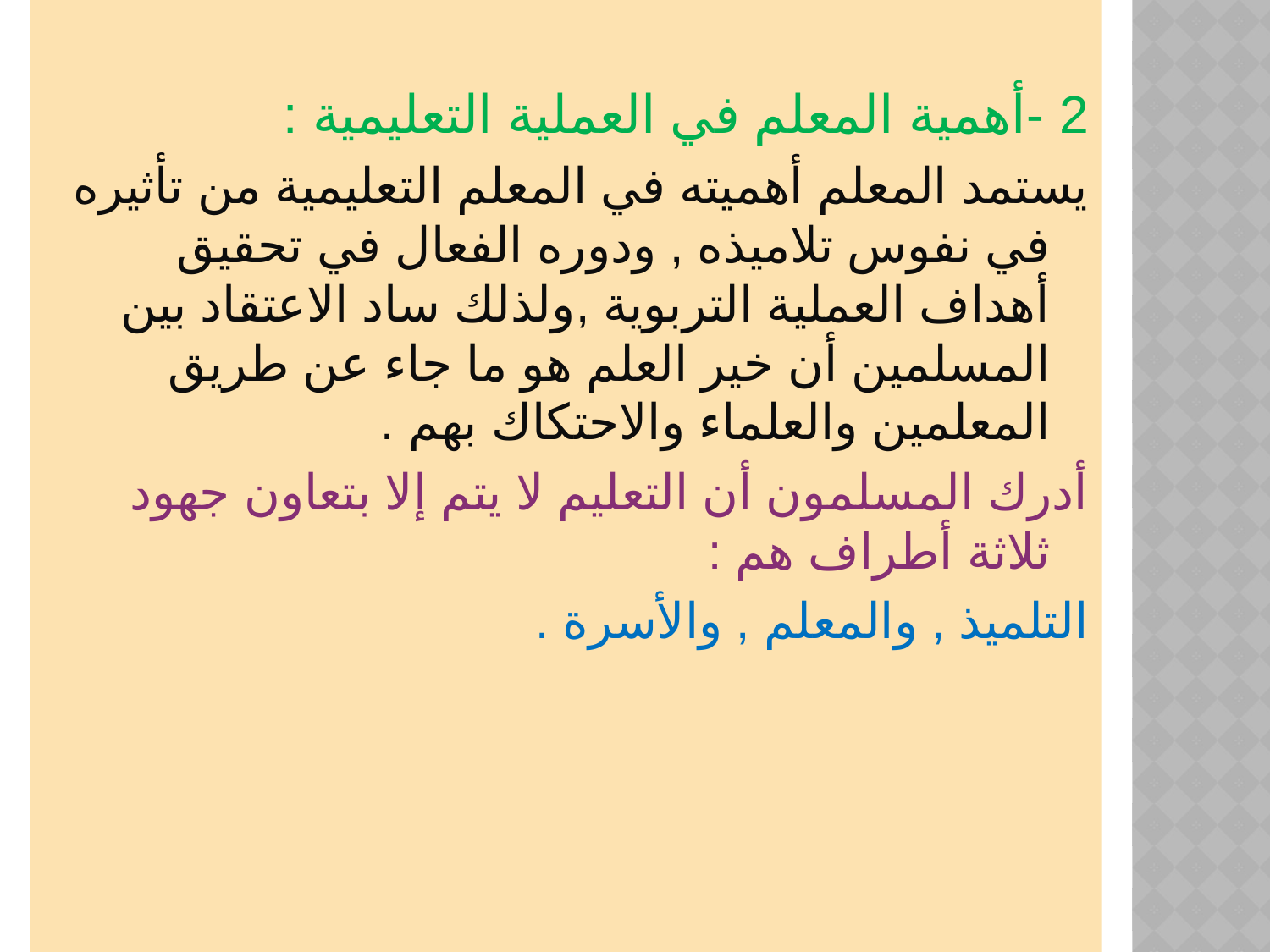

2 -أهمية المعلم في العملية التعليمية :
يستمد المعلم أهميته في المعلم التعليمية من تأثيره في نفوس تلاميذه , ودوره الفعال في تحقيق أهداف العملية التربوية ,ولذلك ساد الاعتقاد بين المسلمين أن خير العلم هو ما جاء عن طريق المعلمين والعلماء والاحتكاك بهم .
أدرك المسلمون أن التعليم لا يتم إلا بتعاون جهود ثلاثة أطراف هم :
التلميذ , والمعلم , والأسرة .